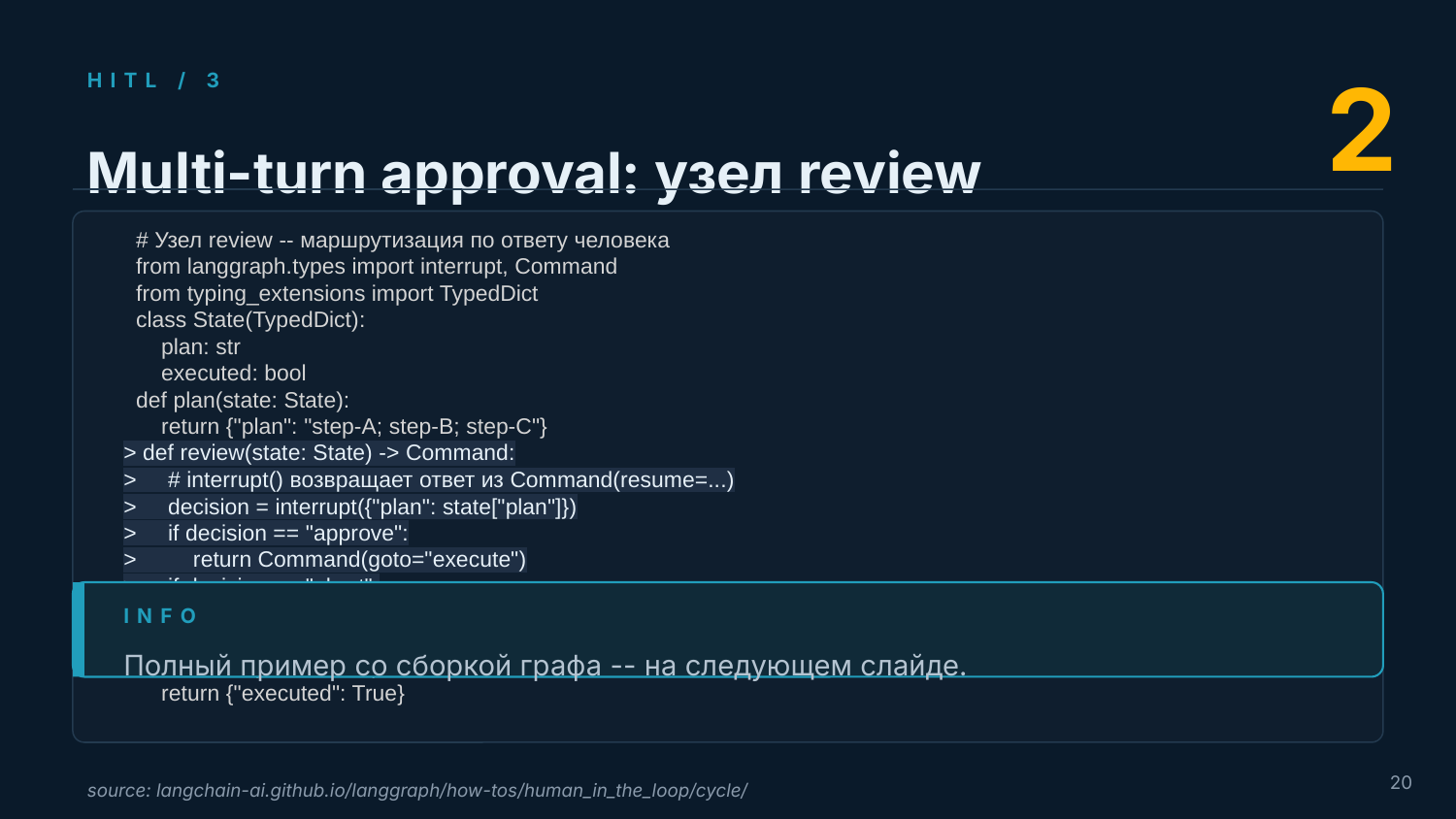

2
HITL / 3
Multi-turn approval: узел review

  # Узел review -- маршрутизация по ответу человека
  from langgraph.types import interrupt, Command
  from typing_extensions import TypedDict
  class State(TypedDict):
      plan: str
      executed: bool
  def plan(state: State):
      return {"plan": "step-A; step-B; step-C"}
> def review(state: State) -> Command:
>     # interrupt() возвращает ответ из Command(resume=...)
>     decision = interrupt({"plan": state["plan"]})
>     if decision == "approve":
>         return Command(goto="execute")
>     if decision == "abort":
>         return Command(goto=END)
      return Command(goto="plan")  # перепланировать
  def execute(state: State):
      return {"executed": True}

INFO
Полный пример со сборкой графа -- на следующем слайде.
20
source: langchain-ai.github.io/langgraph/how-tos/human_in_the_loop/cycle/